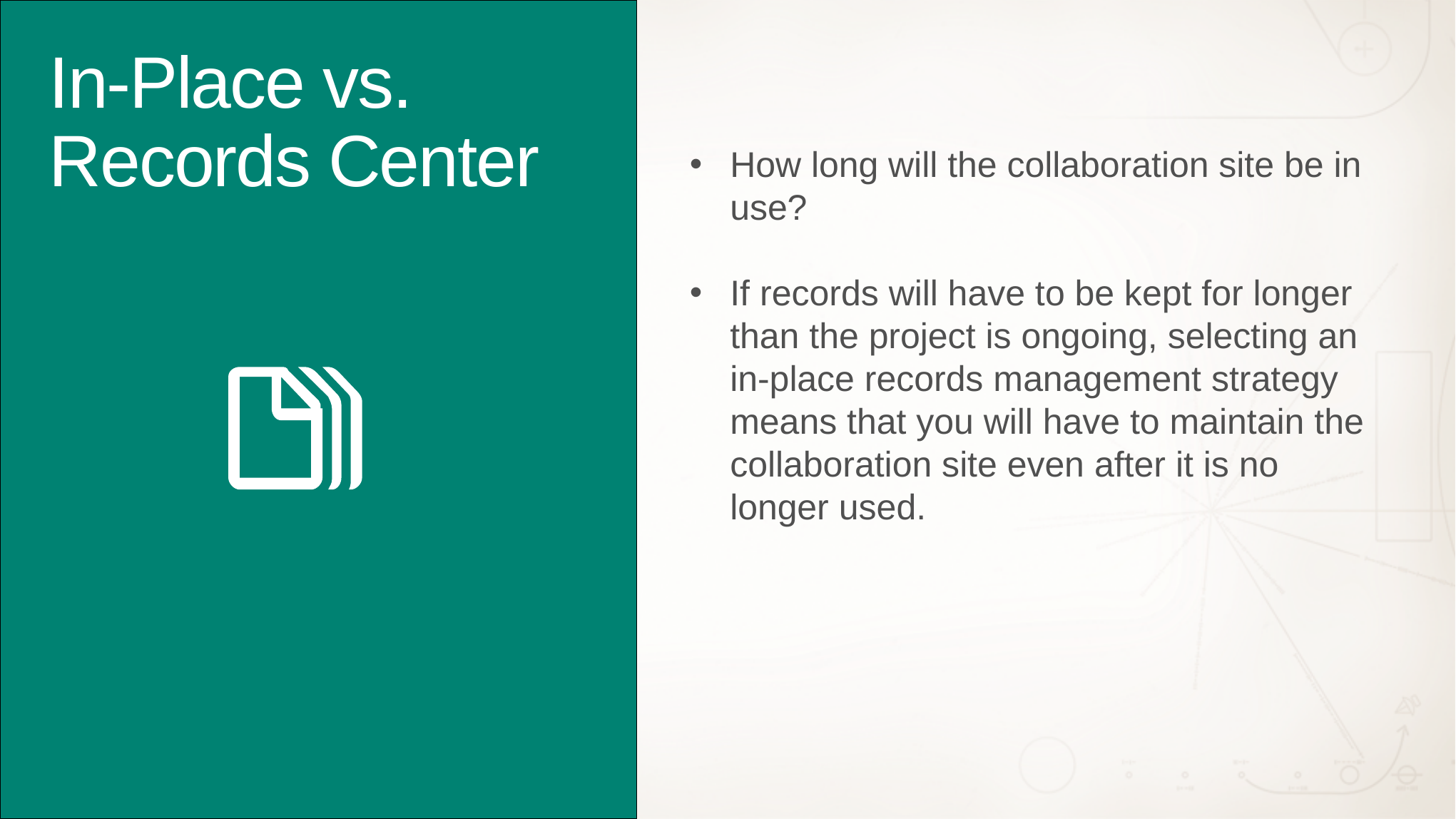

# In-Place vs. Records Center
How long will the collaboration site be in use?

If records will have to be kept for longer than the project is ongoing, selecting an in-place records management strategy means that you will have to maintain the collaboration site even after it is no longer used.